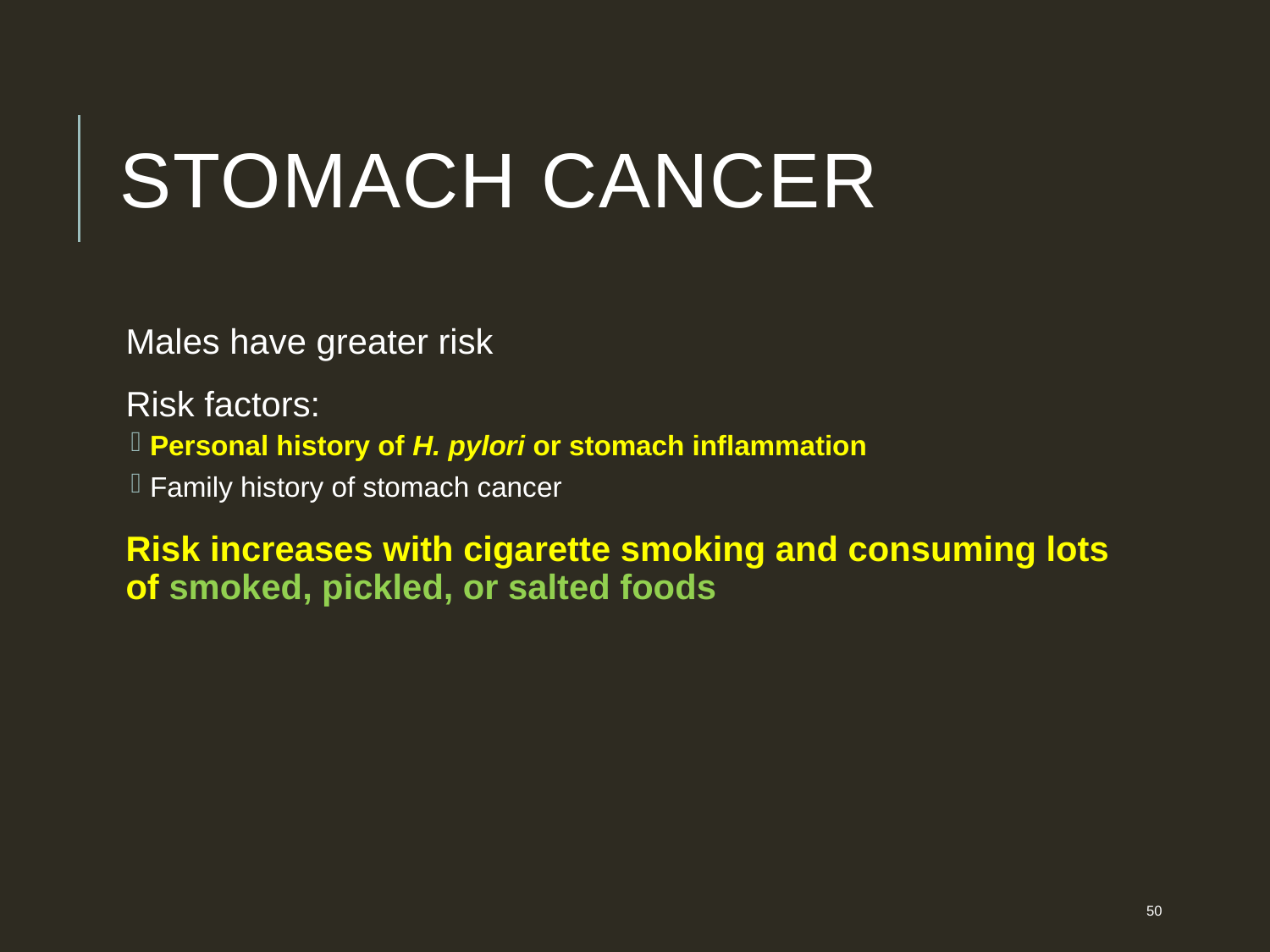

# Stomach Cancer
Males have greater risk
Risk factors:
Personal history of H. pylori or stomach inflammation
Family history of stomach cancer
Risk increases with cigarette smoking and consuming lots of smoked, pickled, or salted foods
 50